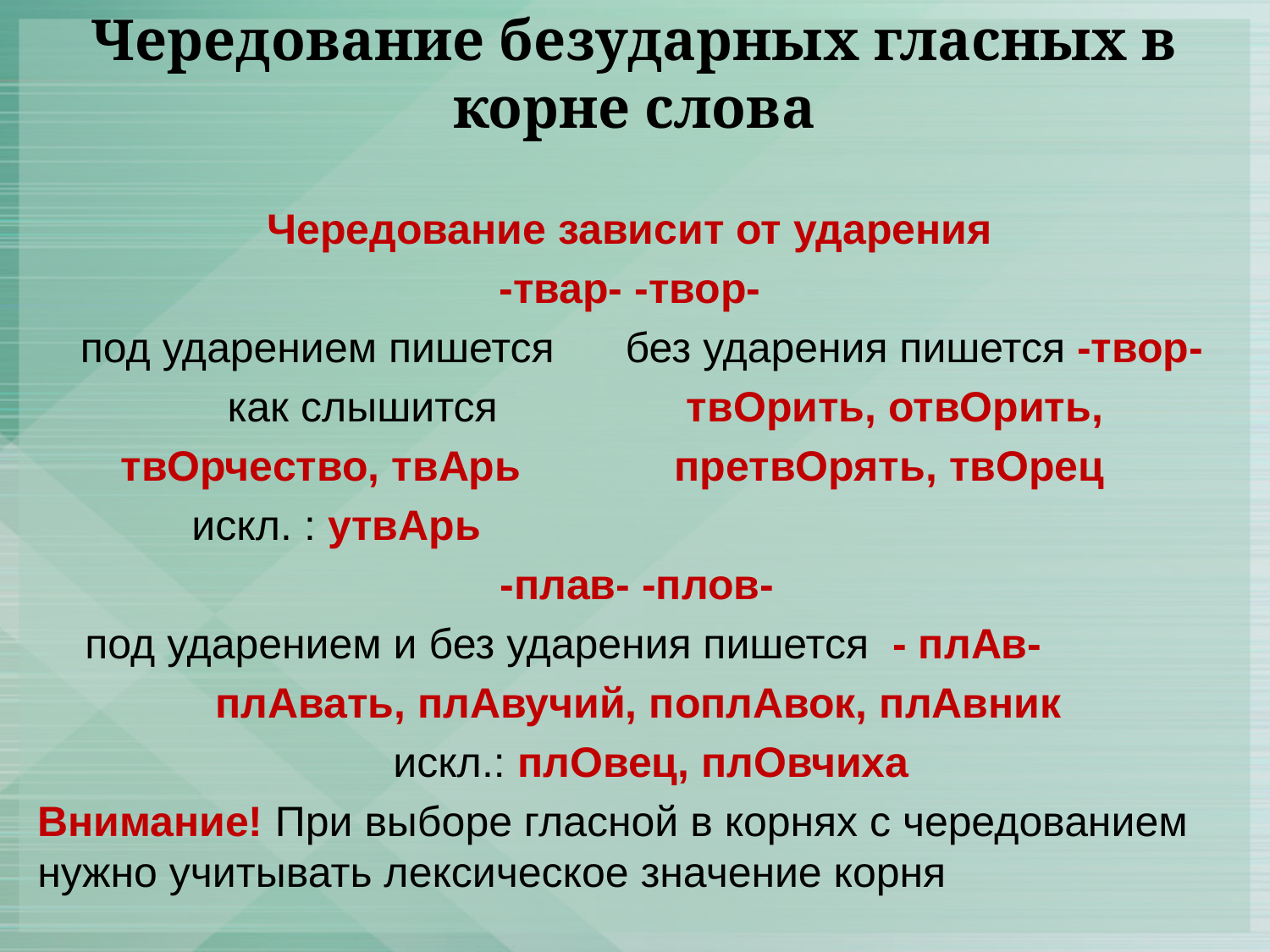

# Чередование безударных гласных в корне слова

Чередование зависит от ударения
-твар- -твор-
  под ударением пишется      без ударения пишется -твор-
                как слышится                твОрить, отвОрить,
       твОрчество, твАрь             претвОрять, твОрец
             искл. : утвАрь
                                       -плав- -плов-
    под ударением и без ударения пишется  - плАв-
               плАвать, плАвучий, поплАвок, плАвник
                              искл.: плОвец, плОвчиха
Внимание! При выборе гласной в корнях с чередованием нужно учитывать лексическое значение корня